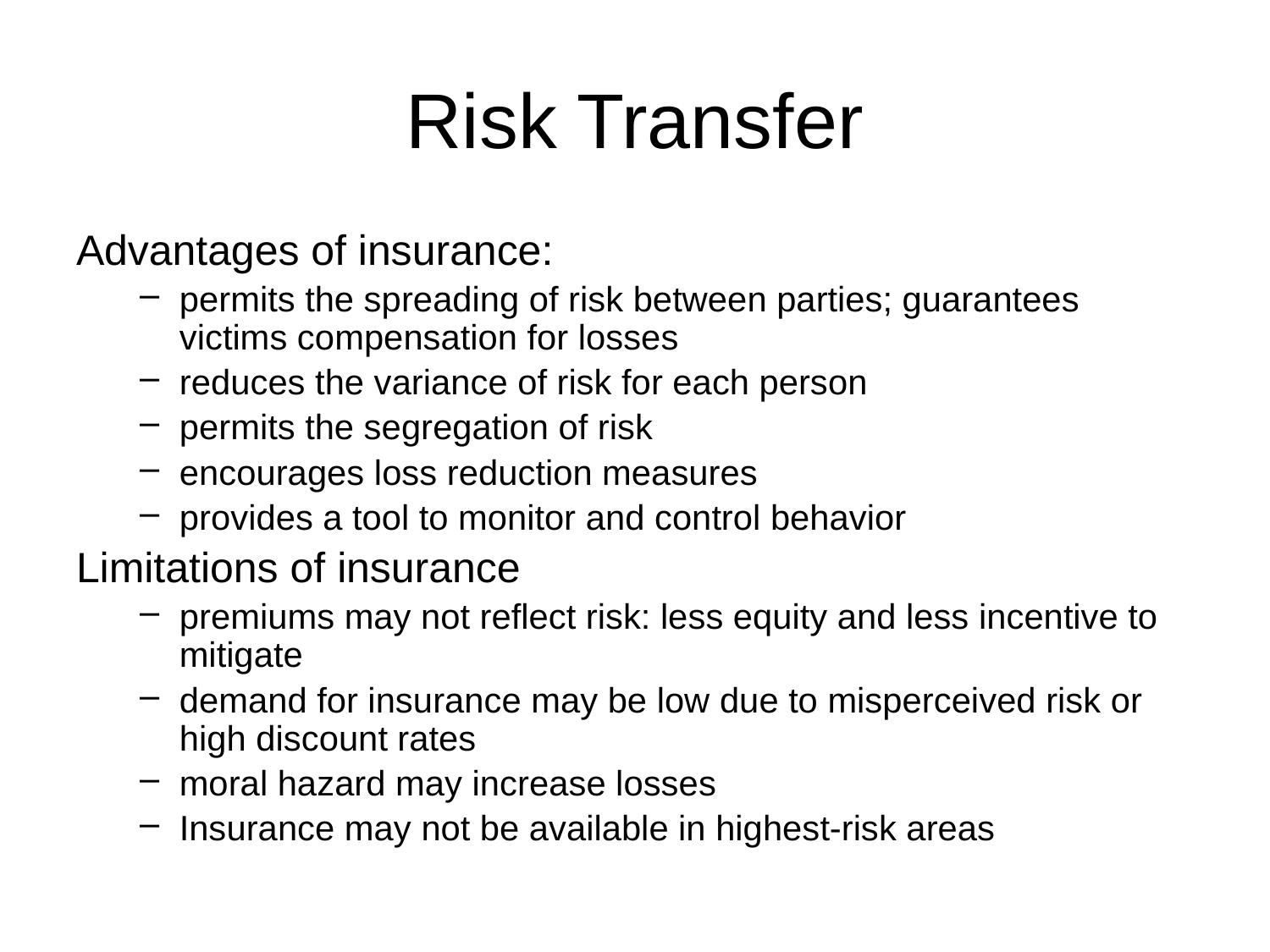

# Risk Transfer
Advantages of insurance:
permits the spreading of risk between parties; guarantees victims compensation for losses
reduces the variance of risk for each person
permits the segregation of risk
encourages loss reduction measures
provides a tool to monitor and control behavior
Limitations of insurance
premiums may not reflect risk: less equity and less incentive to mitigate
demand for insurance may be low due to misperceived risk or high discount rates
moral hazard may increase losses
Insurance may not be available in highest-risk areas